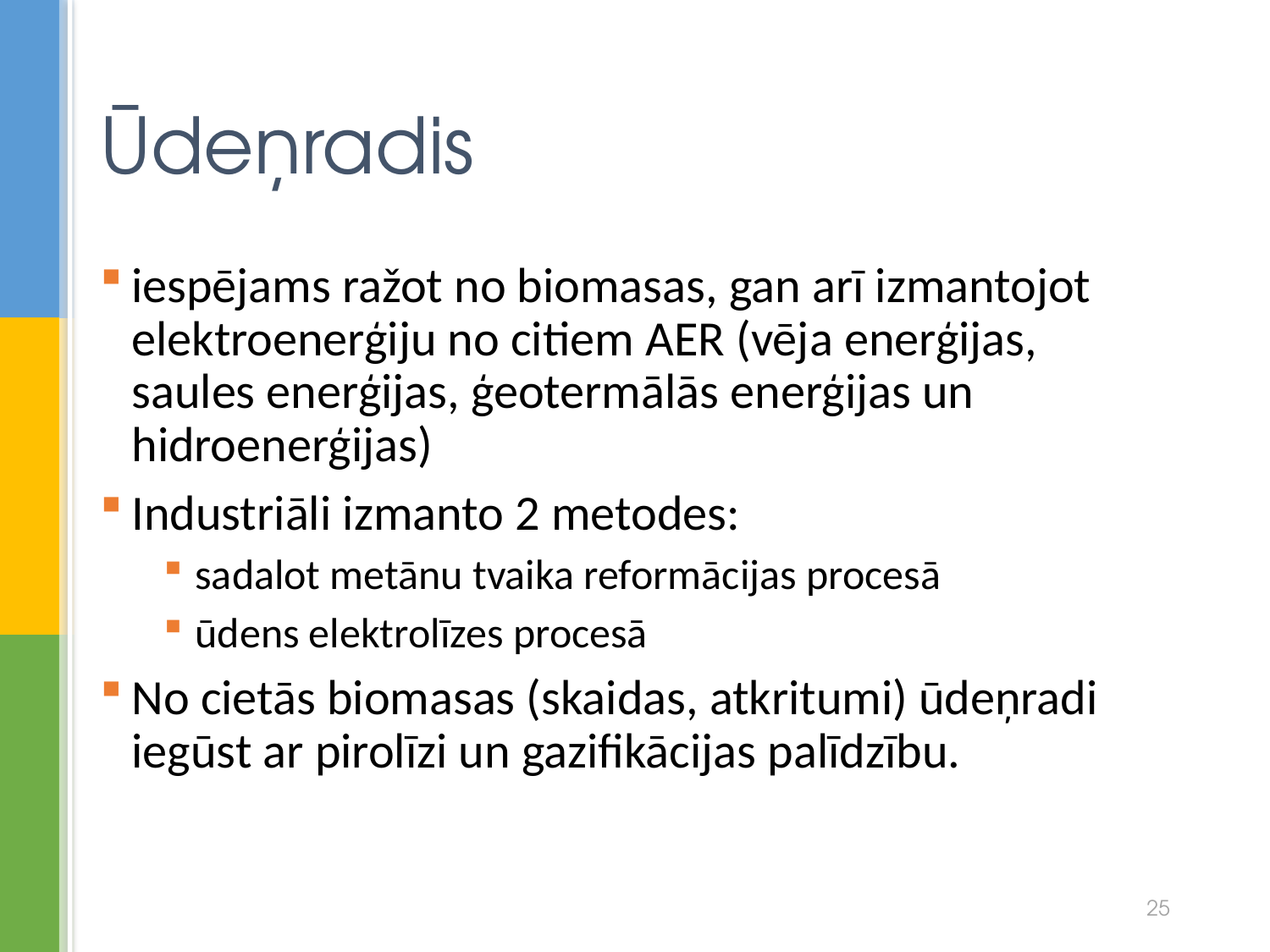

# Ūdeņradis
iespējams ražot no biomasas, gan arī izmantojot elektroenerģiju no citiem AER (vēja enerģijas, saules enerģijas, ģeotermālās enerģijas un hidroenerģijas)
Industriāli izmanto 2 metodes:
sadalot metānu tvaika reformācijas procesā
ūdens elektrolīzes procesā
No cietās biomasas (skaidas, atkritumi) ūdeņradi iegūst ar pirolīzi un gazifikācijas palīdzību.
25